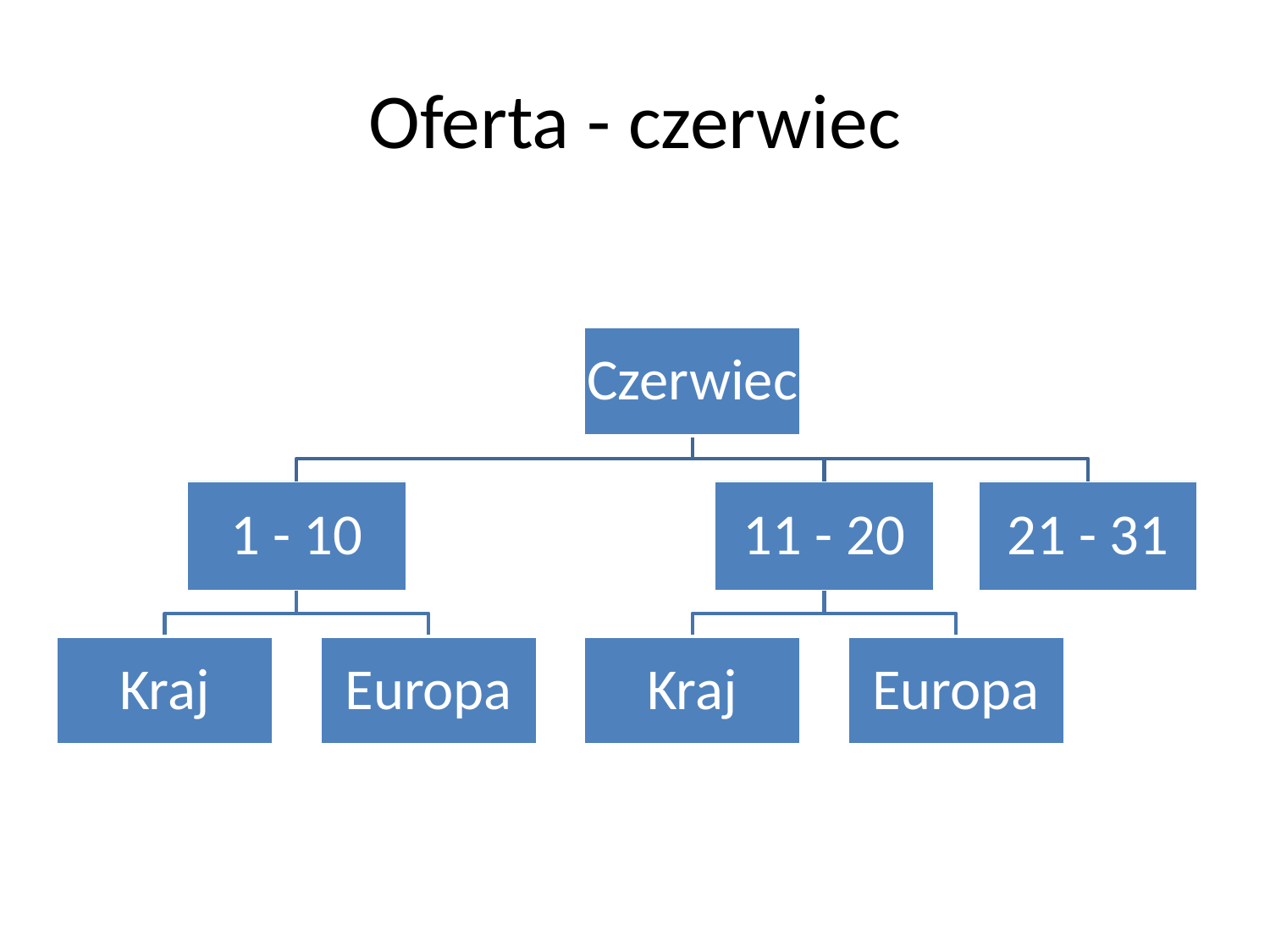

# Oferta - czerwiec
Czerwiec
1 - 10
Kraj
Europa
11 - 20
Kraj
Europa
21 - 31